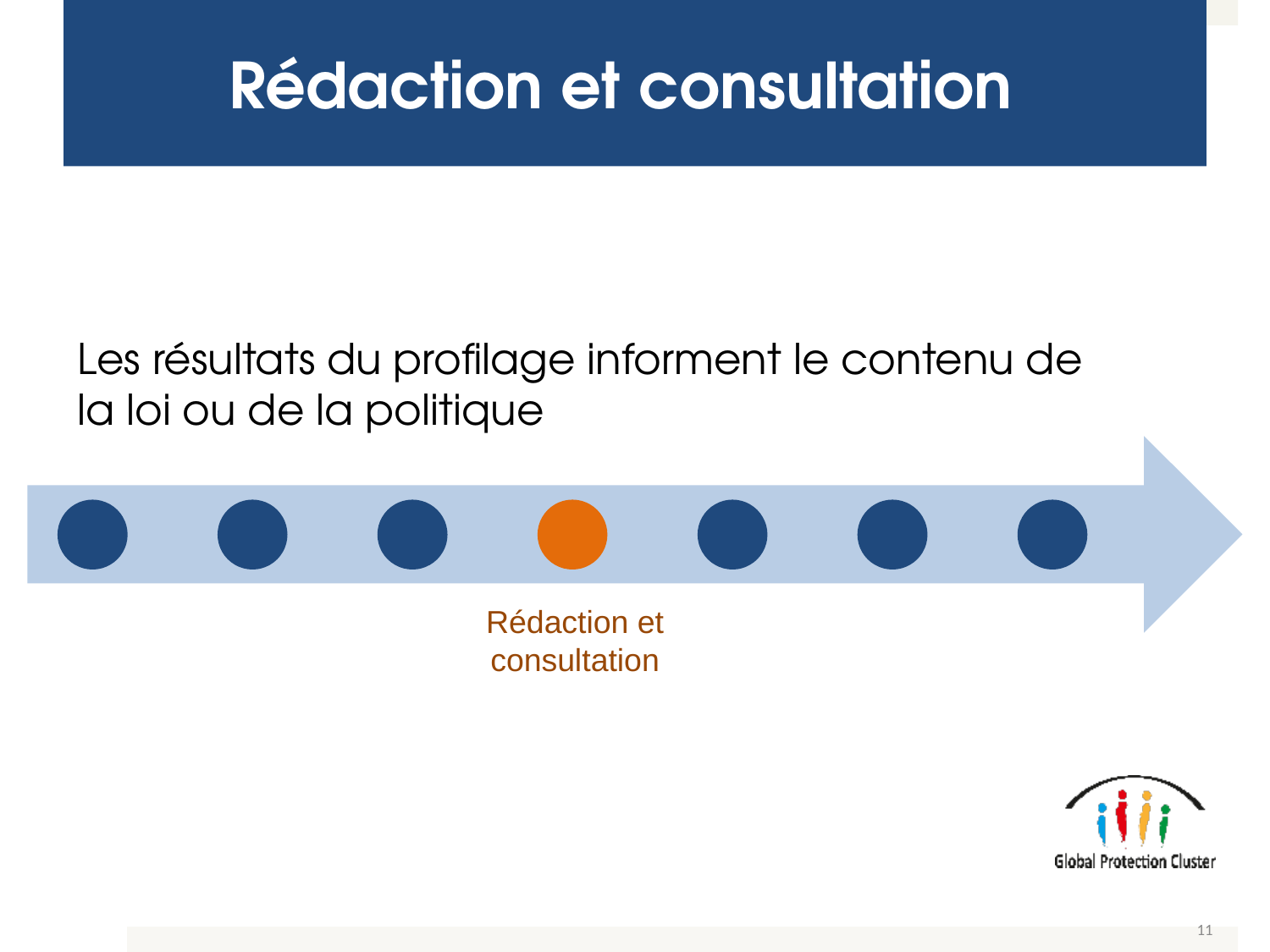

# Rédaction et consultation
Les résultats du profilage informent le contenu de la loi ou de la politique

Rédaction et consultation